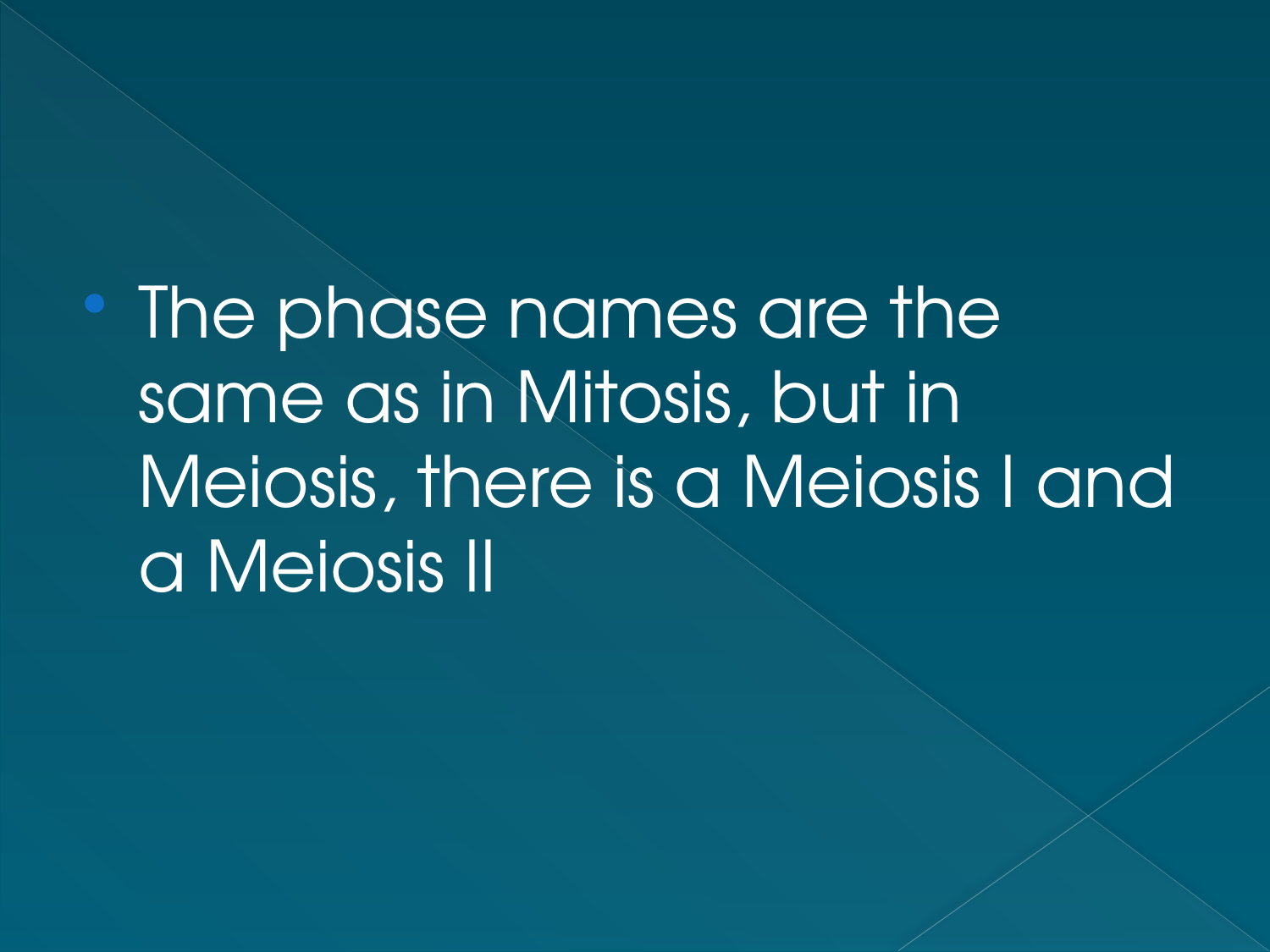

#
The phase names are the same as in Mitosis, but in Meiosis, there is a Meiosis I and a Meiosis II